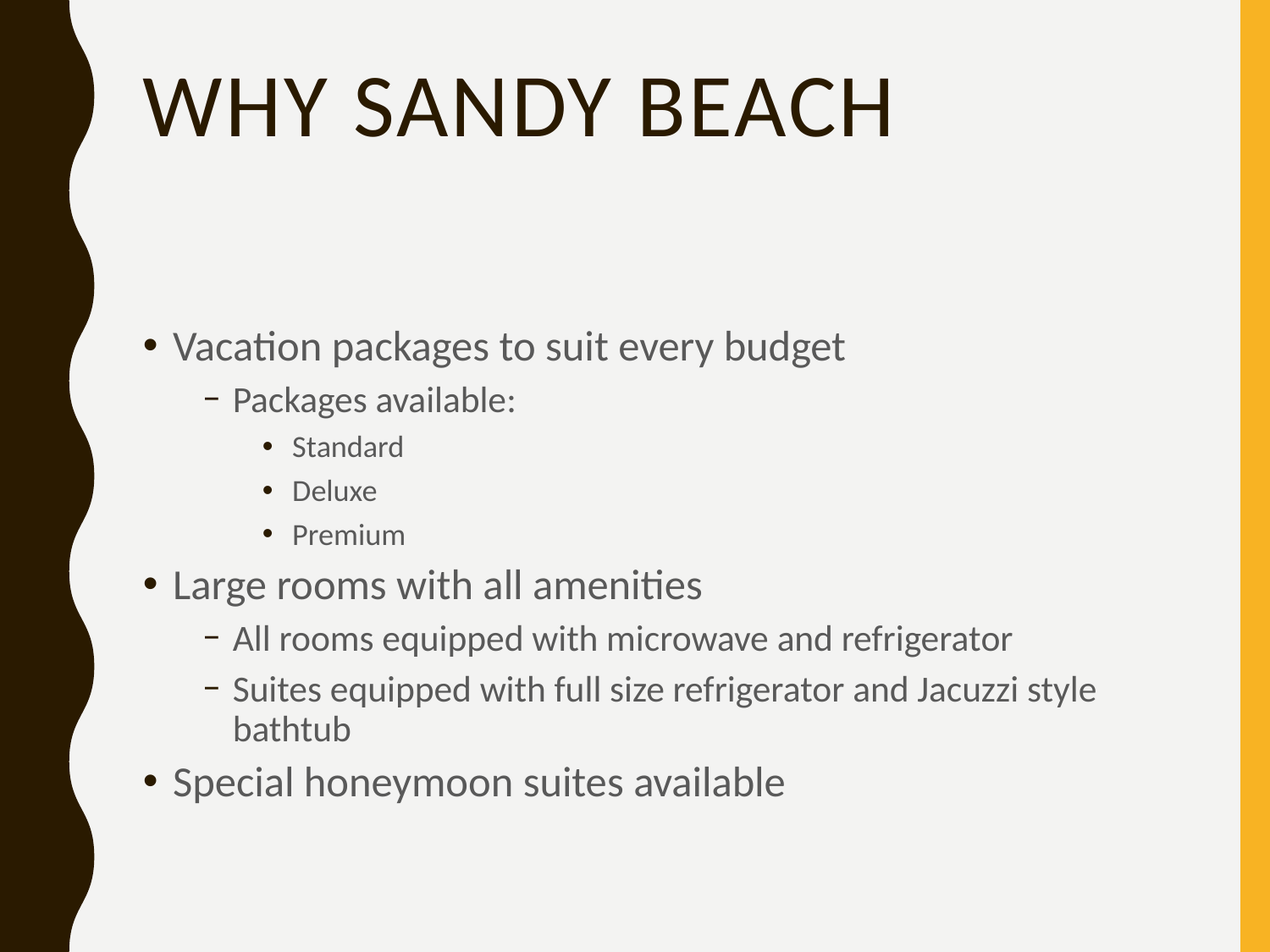

# Why Sandy Beach
Vacation packages to suit every budget
Packages available:
Standard
Deluxe
Premium
Large rooms with all amenities
All rooms equipped with microwave and refrigerator
Suites equipped with full size refrigerator and Jacuzzi style bathtub
Special honeymoon suites available